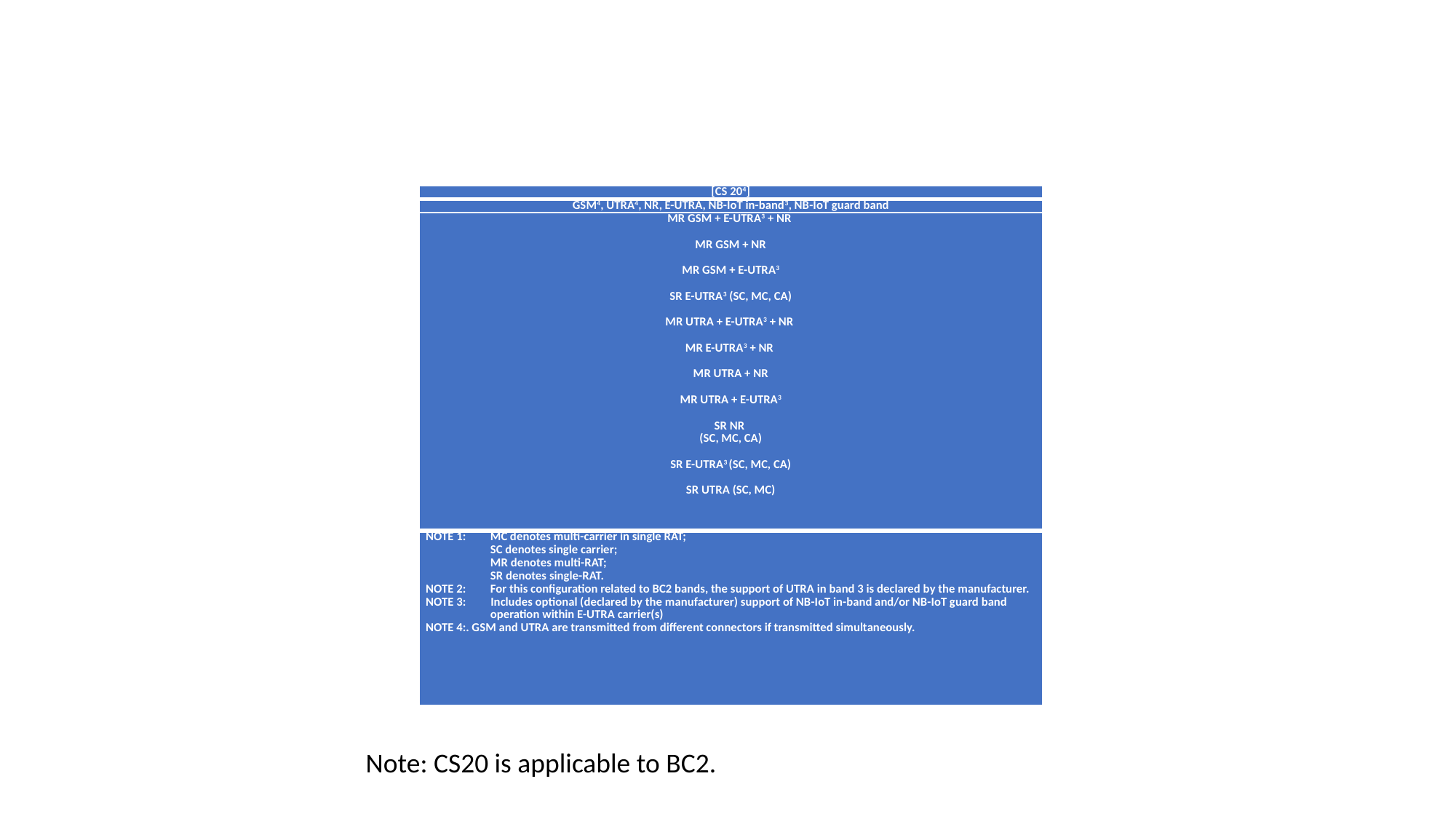

#
| [CS 204] |
| --- |
| GSM4, UTRA4, NR, E-UTRA, NB-IoT in-band3, NB-IoT guard band |
| MR GSM + E-UTRA3 + NR    MR GSM + NR   MR GSM + E-UTRA3   SR E-UTRA3 (SC, MC, CA)   MR UTRA + E-UTRA3 + NR    MR E-UTRA3 + NR   MR UTRA + NR   MR UTRA + E-UTRA3   SR NR (SC, MC, CA)   SR E-UTRA3 (SC, MC, CA)   SR UTRA (SC, MC) |
| NOTE 1: MC denotes multi-carrier in single RAT; SC denotes single carrier; MR denotes multi-RAT; SR denotes single-RAT. NOTE 2: For this configuration related to BC2 bands, the support of UTRA in band 3 is declared by the manufacturer. NOTE 3: Includes optional (declared by the manufacturer) support of NB-IoT in-band and/or NB-IoT guard band operation within E-UTRA carrier(s) NOTE 4:. GSM and UTRA are transmitted from different connectors if transmitted simultaneously. |
Note: CS20 is applicable to BC2.